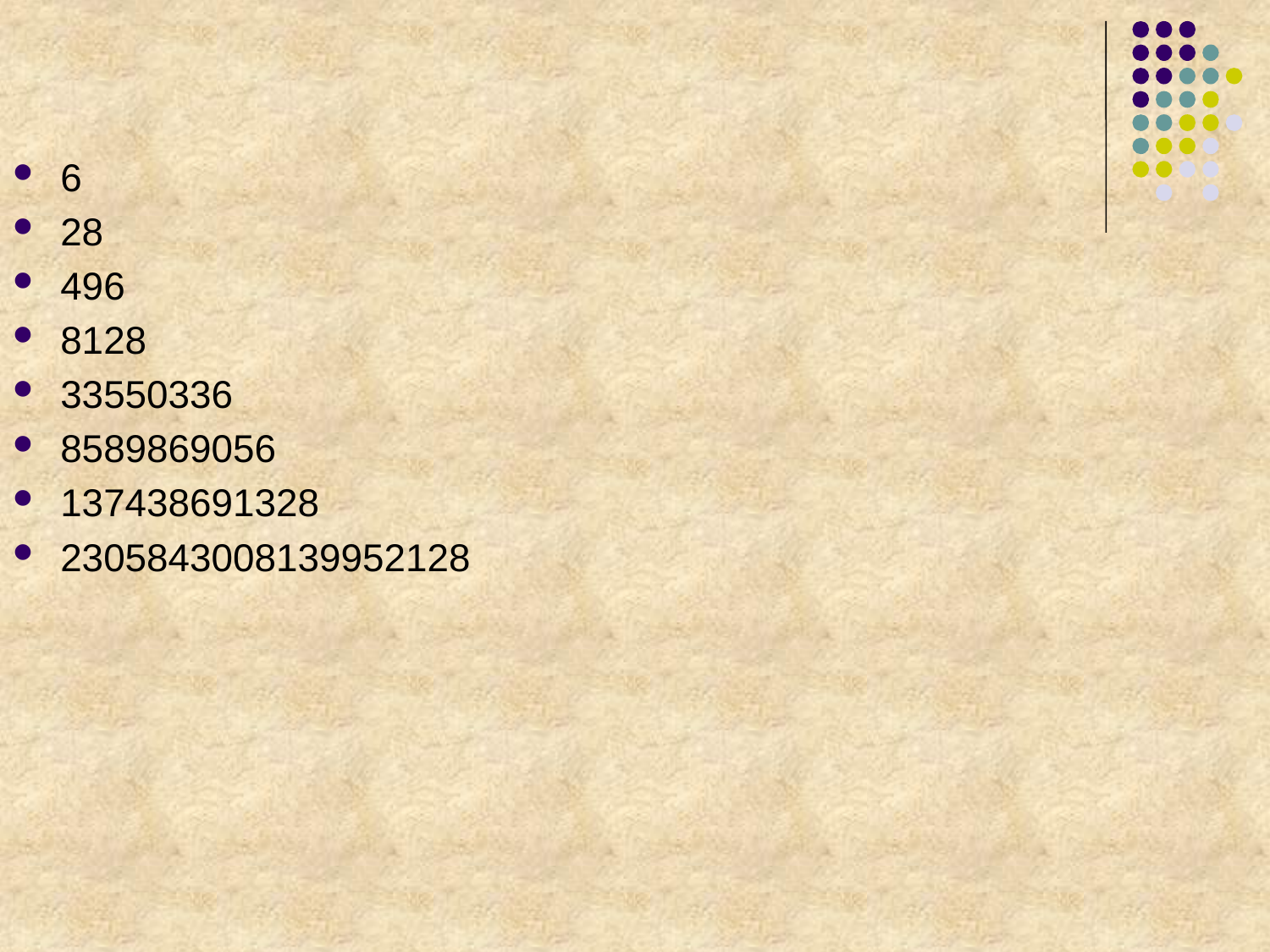

6
28
496
8128
33550336
8589869056
137438691328
2305843008139952128